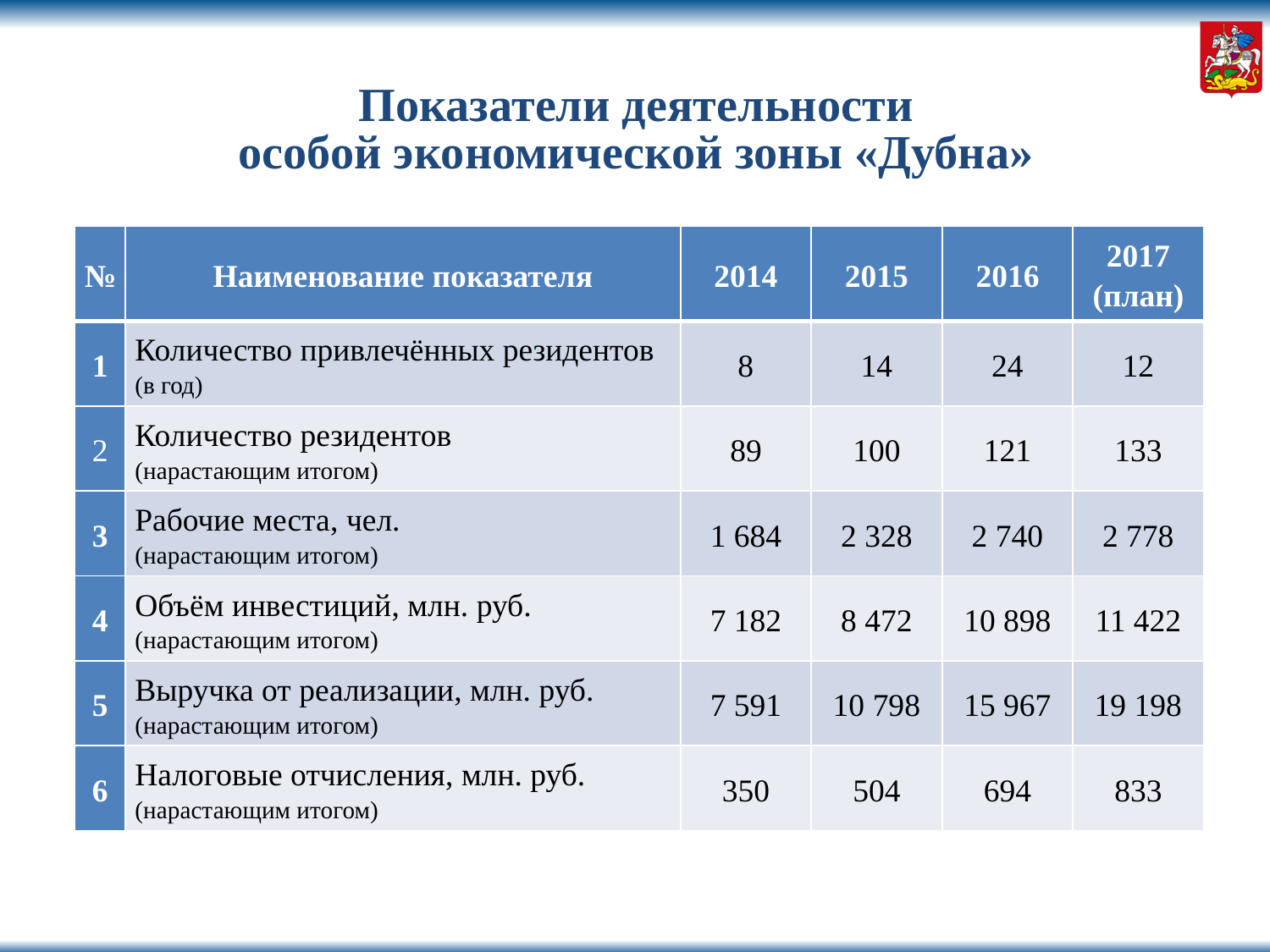

Показатели деятельности
особой экономической зоны «Дубна»
| № | Наименование показателя | 2014 | 2015 | 2016 | 2017 (план) |
| --- | --- | --- | --- | --- | --- |
| 1 | Количество привлечённых резидентов (в год) | 8 | 14 | 24 | 12 |
| 2 | Количество резидентов (нарастающим итогом) | 89 | 100 | 121 | 133 |
| 3 | Рабочие места, чел. (нарастающим итогом) | 1 684 | 2 328 | 2 740 | 2 778 |
| 4 | Объём инвестиций, млн. руб. (нарастающим итогом) | 7 182 | 8 472 | 10 898 | 11 422 |
| 5 | Выручка от реализации, млн. руб. (нарастающим итогом) | 7 591 | 10 798 | 15 967 | 19 198 |
| 6 | Налоговые отчисления, млн. руб. (нарастающим итогом) | 350 | 504 | 694 | 833 |